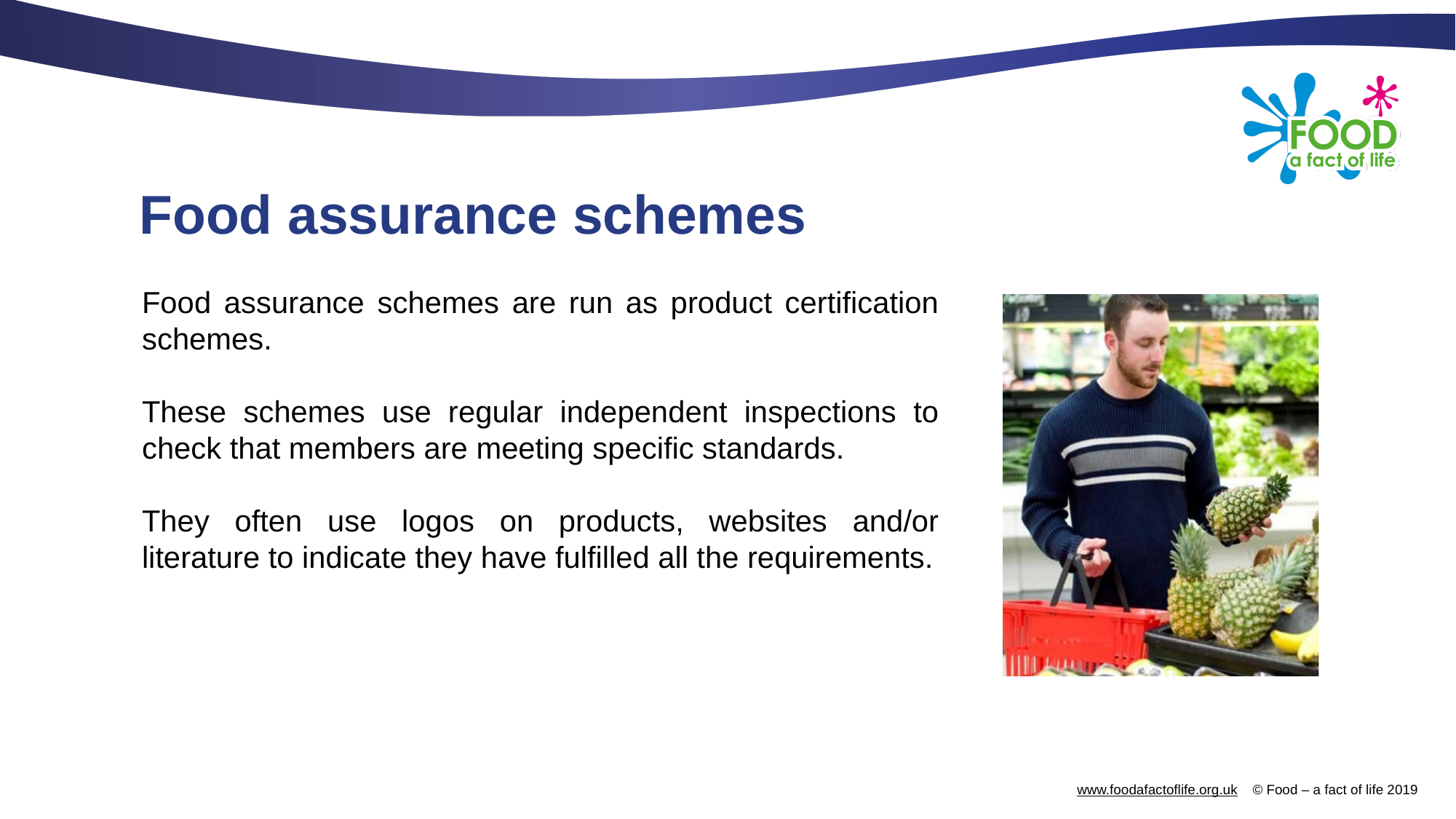

# Food assurance schemes
Food assurance schemes are run as product certification schemes.

These schemes use regular independent inspections to check that members are meeting specific standards.

They often use logos on products, websites and/or literature to indicate they have fulfilled all the requirements.